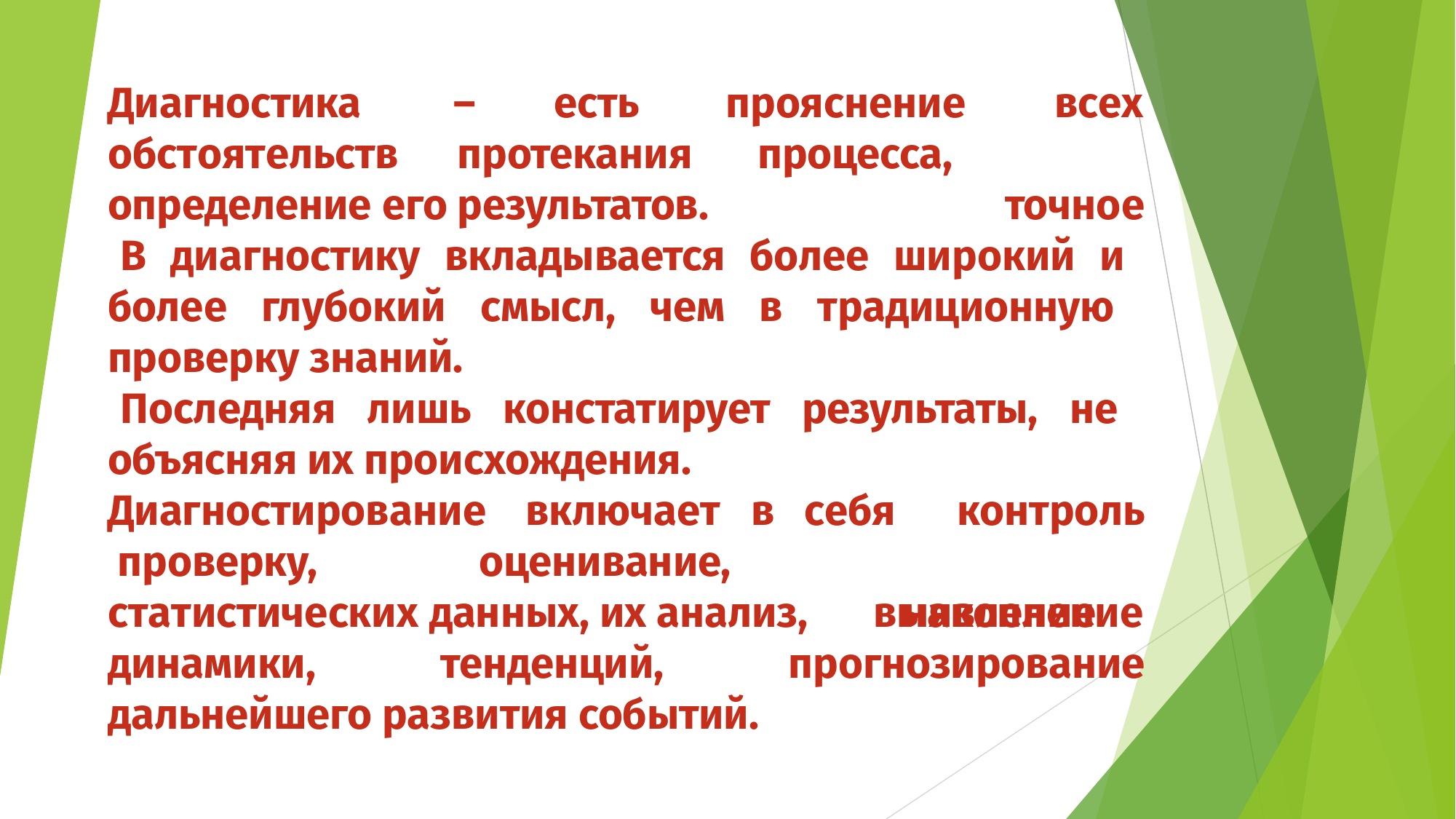

Диагностика  обстоятельств
–	есть
протекания
прояснение  процесса,
всех  точное
определение его результатов.
В диагностику вкладывается более широкий и  более глубокий смысл, чем в традиционную  проверку знаний.
Последняя лишь констатирует результаты, не  объясняя их происхождения.
Диагностирование	включает	в	себя  проверку,	оценивание,
контроль  накопление
статистических данных, их анализ,	выявление
динамики,	тенденций,  дальнейшего развития событий.
прогнозирование